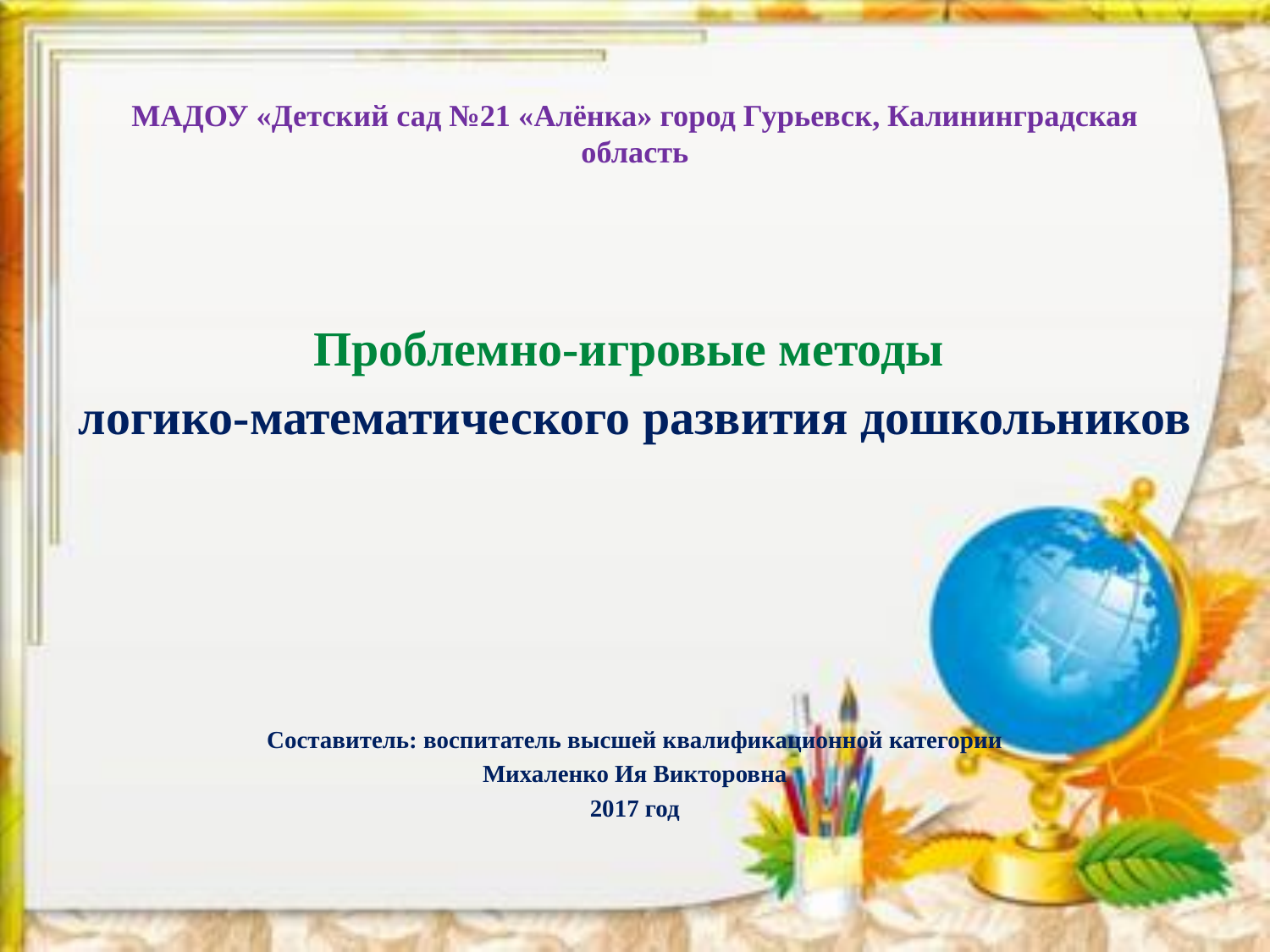

МАДОУ «Детский сад №21 «Алёнка» город Гурьевск, Калининградская область

Проблемно-игровые методы
логико-математического развития дошкольников

Составитель: воспитатель высшей квалификационной категории
Михаленко Ия Викторовна
2017 год